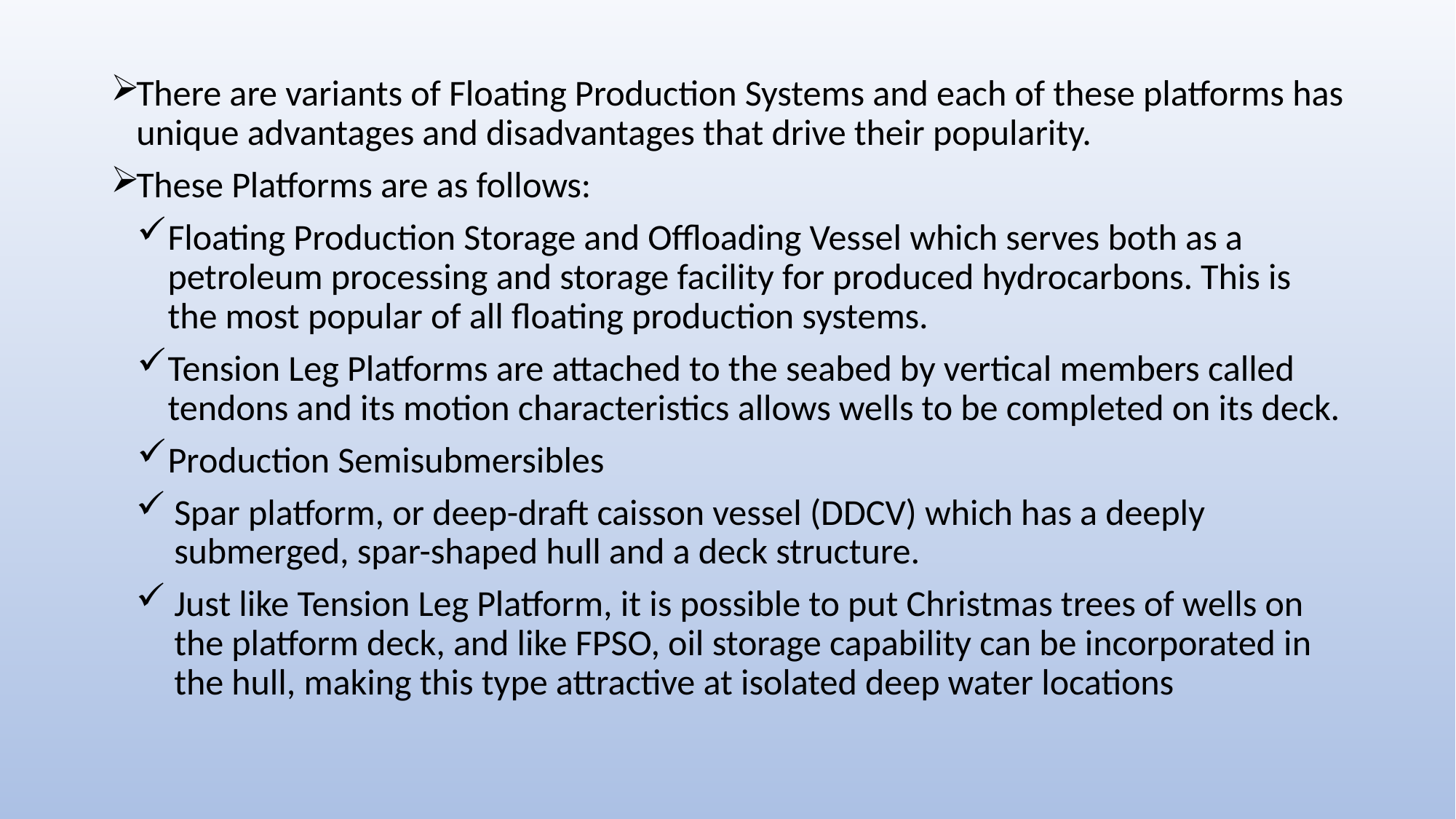

There are variants of Floating Production Systems and each of these platforms has unique advantages and disadvantages that drive their popularity.
These Platforms are as follows:
Floating Production Storage and Offloading Vessel which serves both as a petroleum processing and storage facility for produced hydrocarbons. This is the most popular of all floating production systems.
Tension Leg Platforms are attached to the seabed by vertical members called tendons and its motion characteristics allows wells to be completed on its deck.
Production Semisubmersibles
Spar platform, or deep-draft caisson vessel (DDCV) which has a deeply submerged, spar-shaped hull and a deck structure.
Just like Tension Leg Platform, it is possible to put Christmas trees of wells on the platform deck, and like FPSO, oil storage capability can be incorporated in the hull, making this type attractive at isolated deep water locations